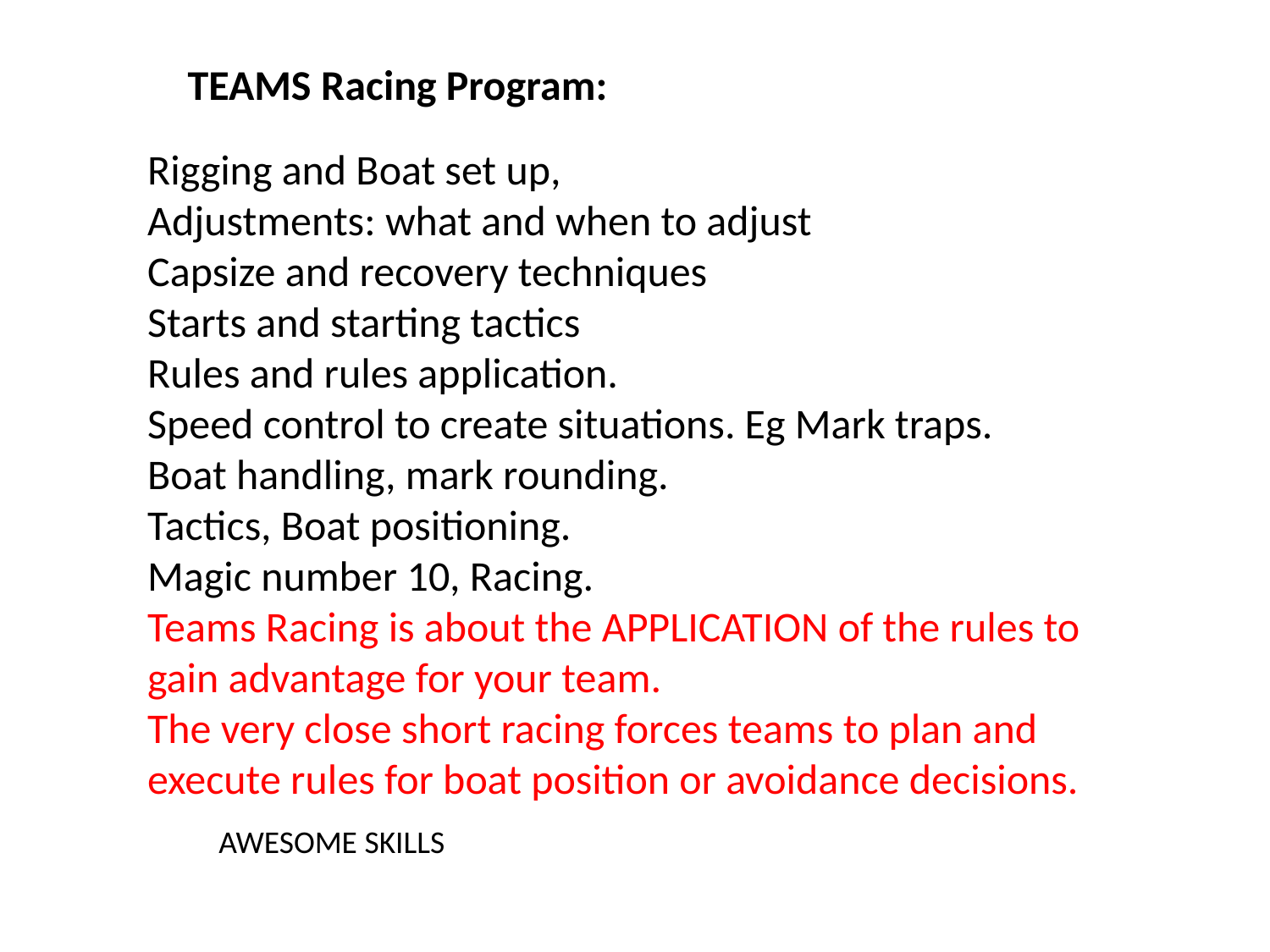

# TEAMS Racing Program:
Rigging and Boat set up,
Adjustments: what and when to adjust
Capsize and recovery techniques
Starts and starting tactics
Rules and rules application.
Speed control to create situations. Eg Mark traps.
Boat handling, mark rounding.
Tactics, Boat positioning.
Magic number 10, Racing.
Teams Racing is about the APPLICATION of the rules to gain advantage for your team.
The very close short racing forces teams to plan and execute rules for boat position or avoidance decisions.
AWESOME SKILLS